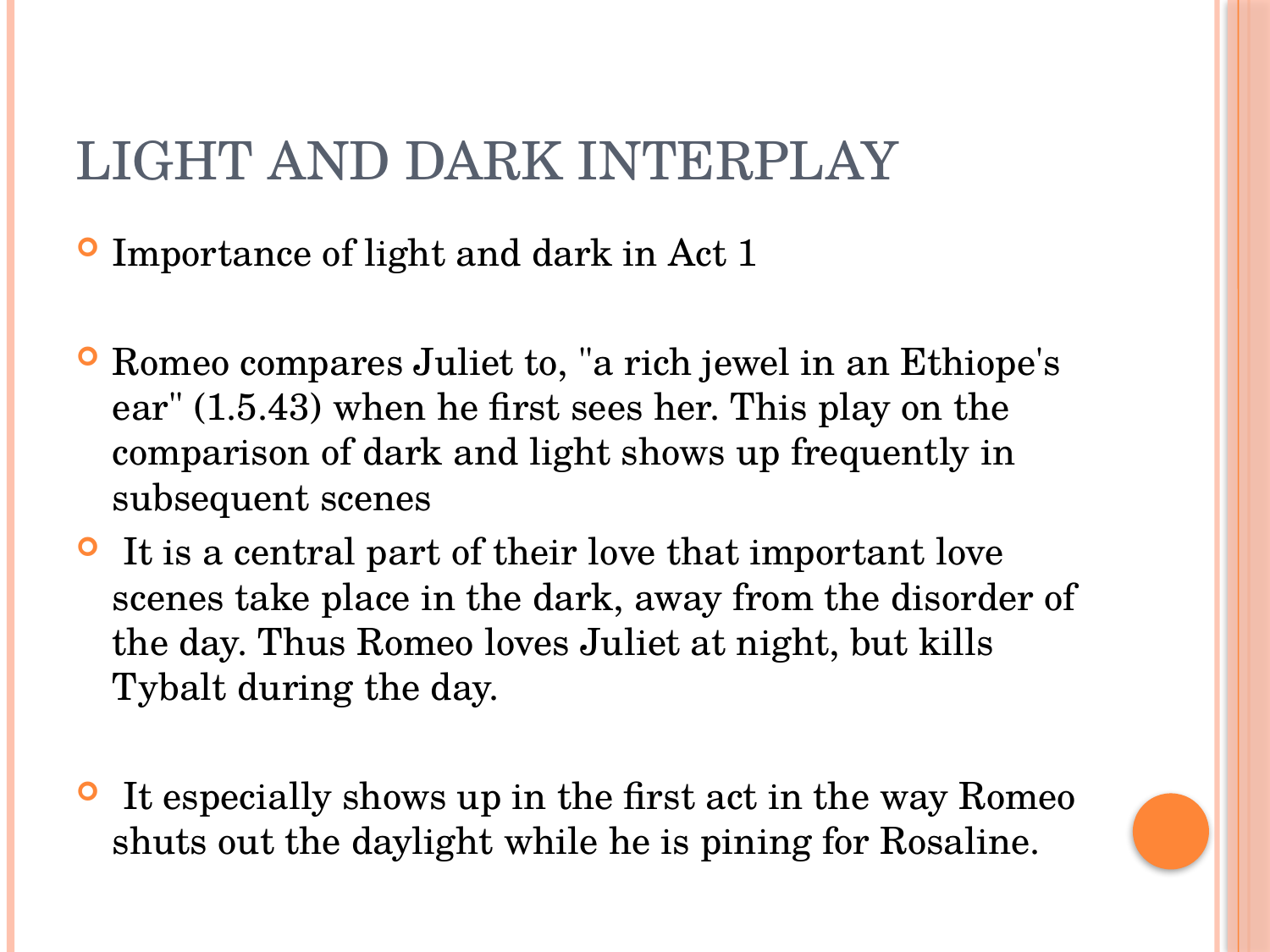

# Light and Dark interplay
Importance of light and dark in Act 1

Romeo compares Juliet to, "a rich jewel in an Ethiope's ear" (1.5.43) when he first sees her. This play on the comparison of dark and light shows up frequently in subsequent scenes
 It is a central part of their love that important love scenes take place in the dark, away from the disorder of the day. Thus Romeo loves Juliet at night, but kills Tybalt during the day.

 It especially shows up in the first act in the way Romeo shuts out the daylight while he is pining for Rosaline.